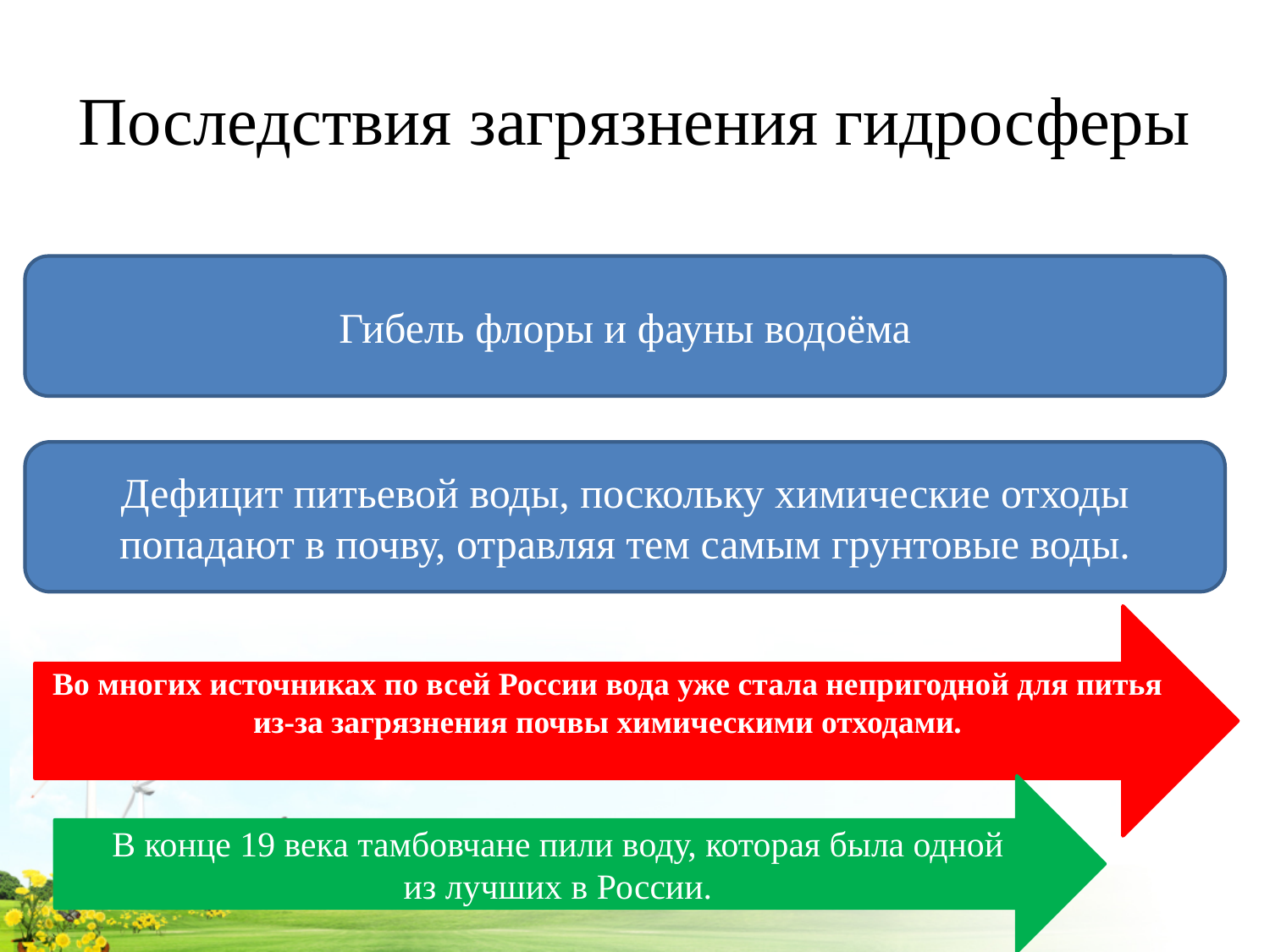

# Последствия загрязнения гидросферы
Гибель флоры и фауны водоёма
Дефицит питьевой воды, поскольку химические отходы попадают в почву, отравляя тем самым грунтовые воды.
Во многих источниках по всей России вода уже стала непригодной для питья из-за загрязнения почвы химическими отходами.
В конце 19 века тамбовчане пили воду, которая была одной из лучших в России.